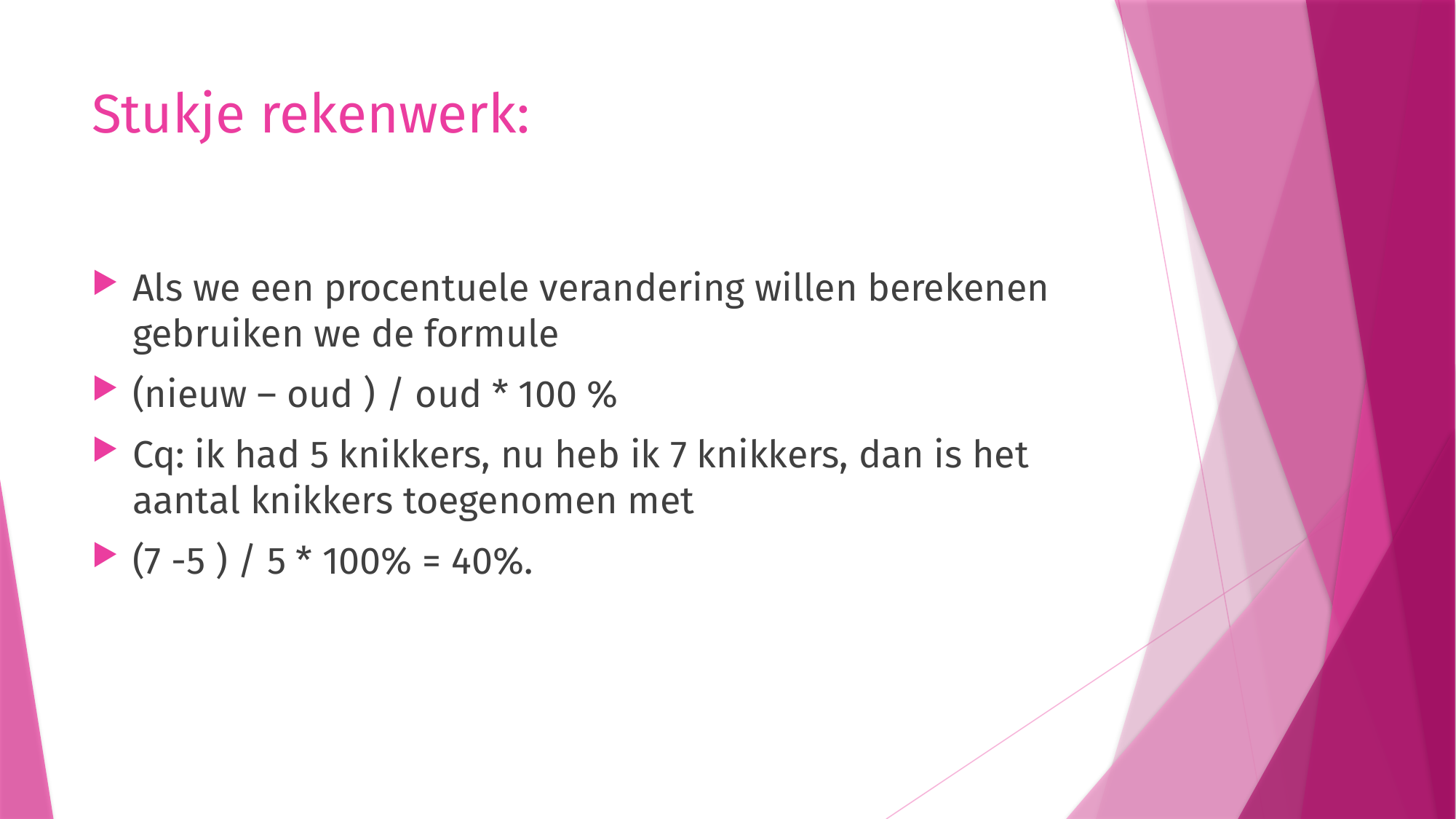

# Stukje rekenwerk:
Als we een procentuele verandering willen berekenen gebruiken we de formule
(nieuw – oud ) / oud * 100 %
Cq: ik had 5 knikkers, nu heb ik 7 knikkers, dan is het aantal knikkers toegenomen met
(7 -5 ) / 5 * 100% = 40%.